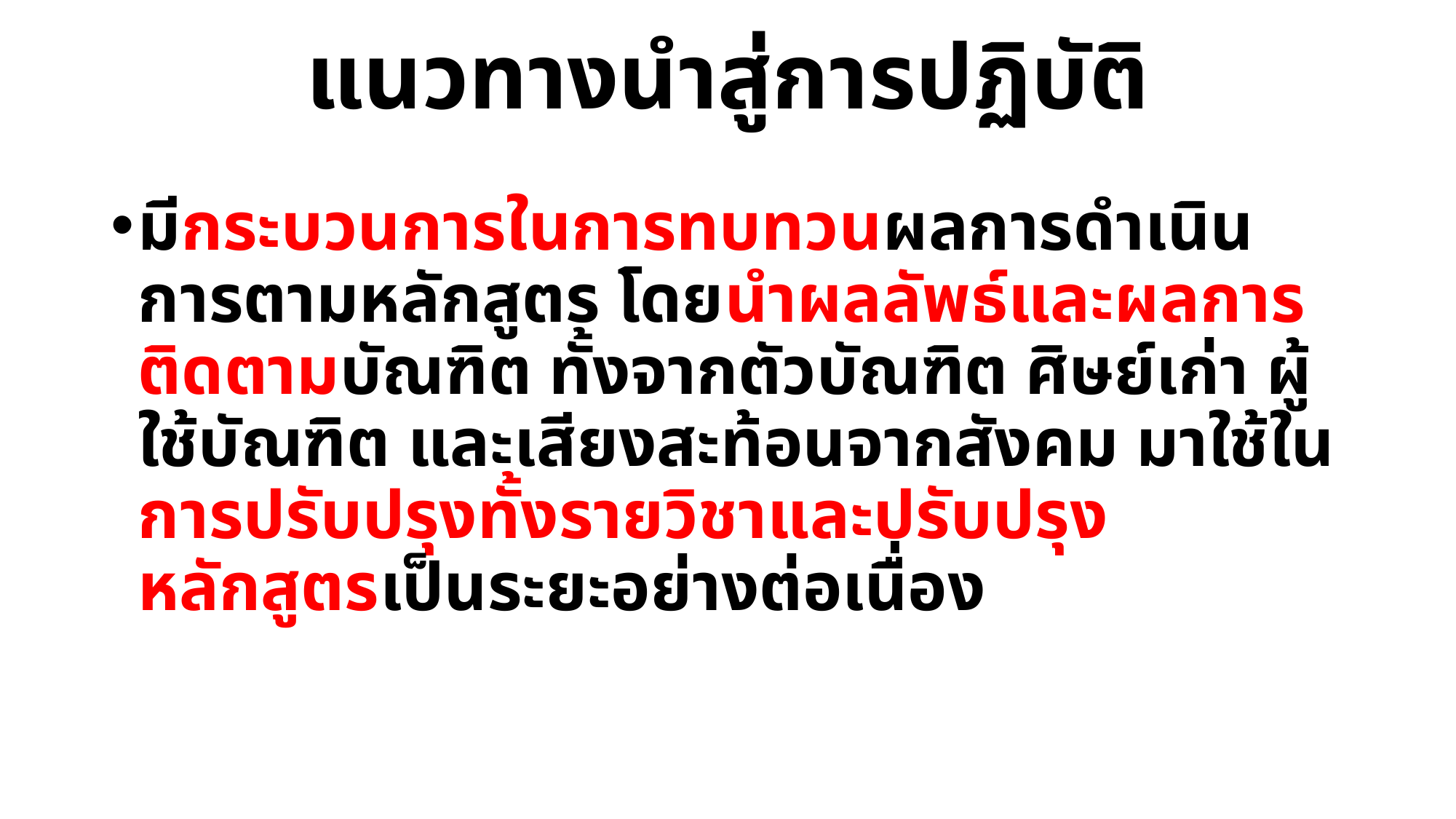

# แนวทางนำสู่การปฏิบัติ
มีกระบวนการในการทบทวนผลการดำเนินการตามหลักสูตร โดยนำผลลัพธ์และผลการติดตามบัณฑิต ทั้งจากตัวบัณฑิต ศิษย์เก่า ผู้ใช้บัณฑิต และเสียงสะท้อนจากสังคม มาใช้ในการปรับปรุงทั้งรายวิชาและปรับปรุงหลักสูตรเป็นระยะอย่างต่อเนื่อง